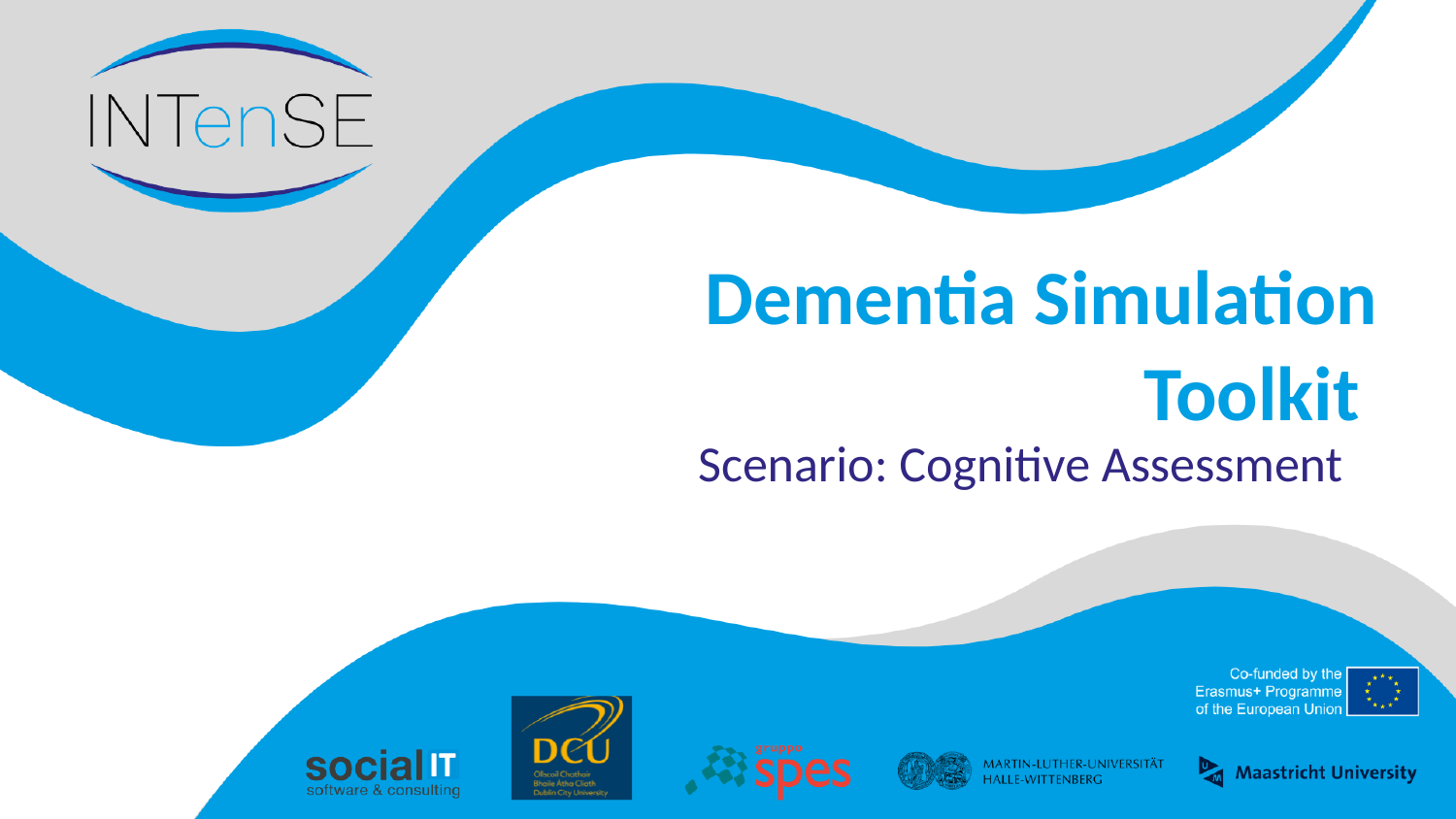

# Dementia Simulation Toolkit
Scenario: Cognitive Assessment